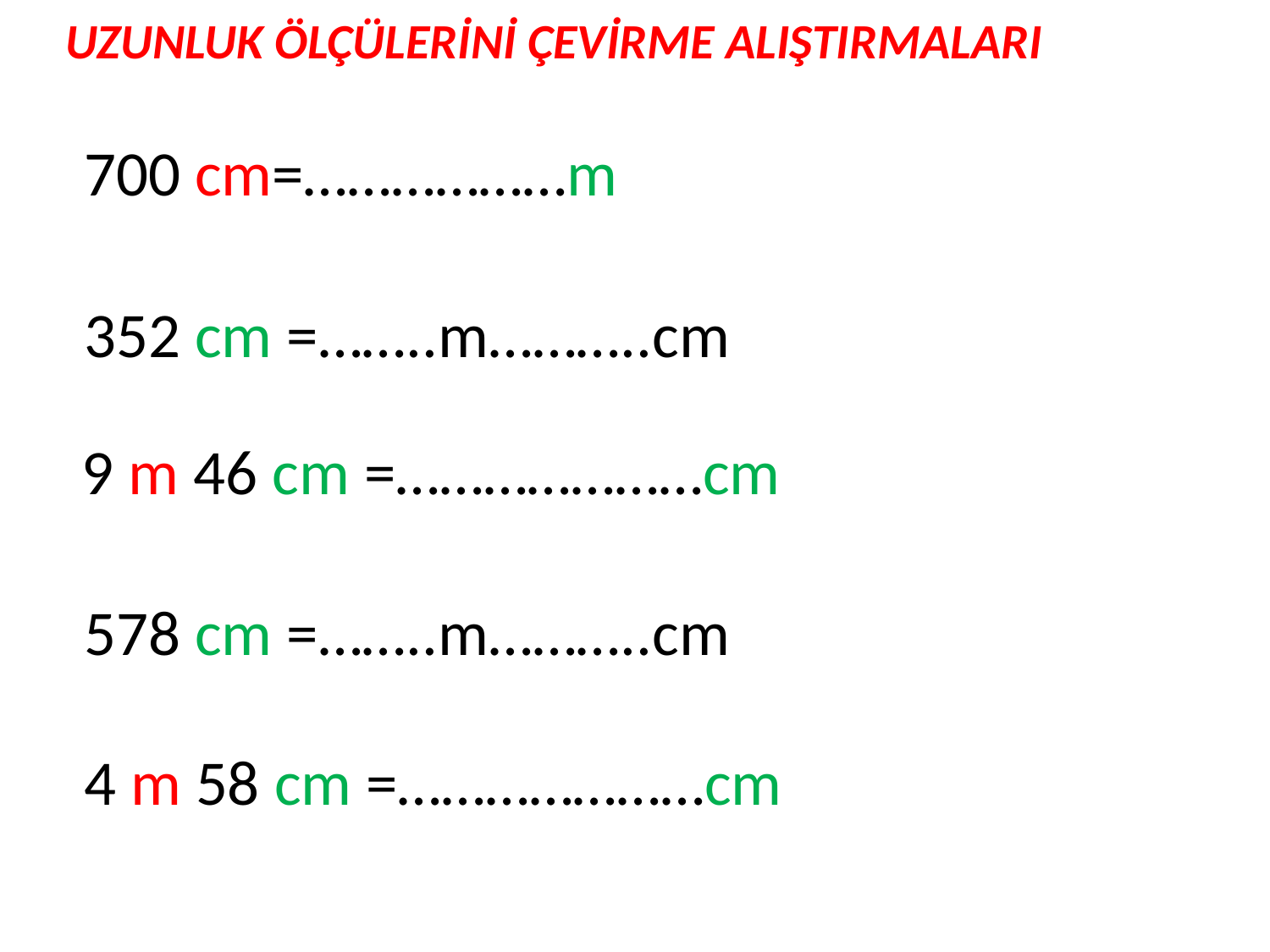

UZUNLUK ÖLÇÜLERİNİ ÇEVİRME ALIŞTIRMALARI
700 cm=………………m
352 cm =……..m………..cm
9 m 46 cm =…………………cm
578 cm =……..m………..cm
4 m 58 cm =…………………cm